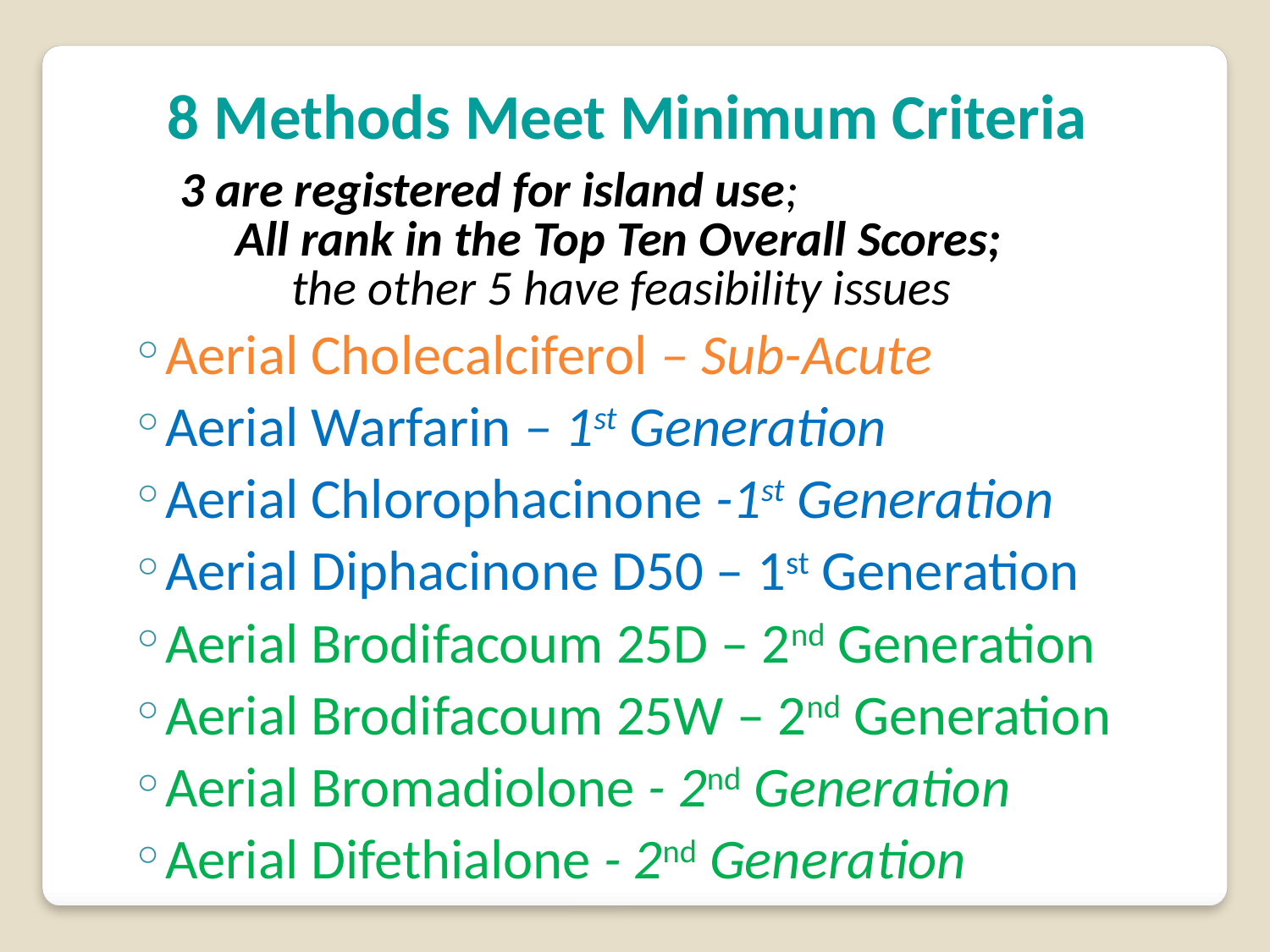

8 Methods Meet Minimum Criteria
3 are registered for island use;
     All rank in the Top Ten Overall Scores;
          the other 5 have feasibility issues

Aerial Cholecalciferol – Sub-Acute
Aerial Warfarin – 1st Generation
Aerial Chlorophacinone -1st Generation
Aerial Diphacinone D50 – 1st Generation
Aerial Brodifacoum 25D – 2nd Generation
Aerial Brodifacoum 25W – 2nd Generation
Aerial Bromadiolone - 2nd Generation
Aerial Difethialone - 2nd Generation